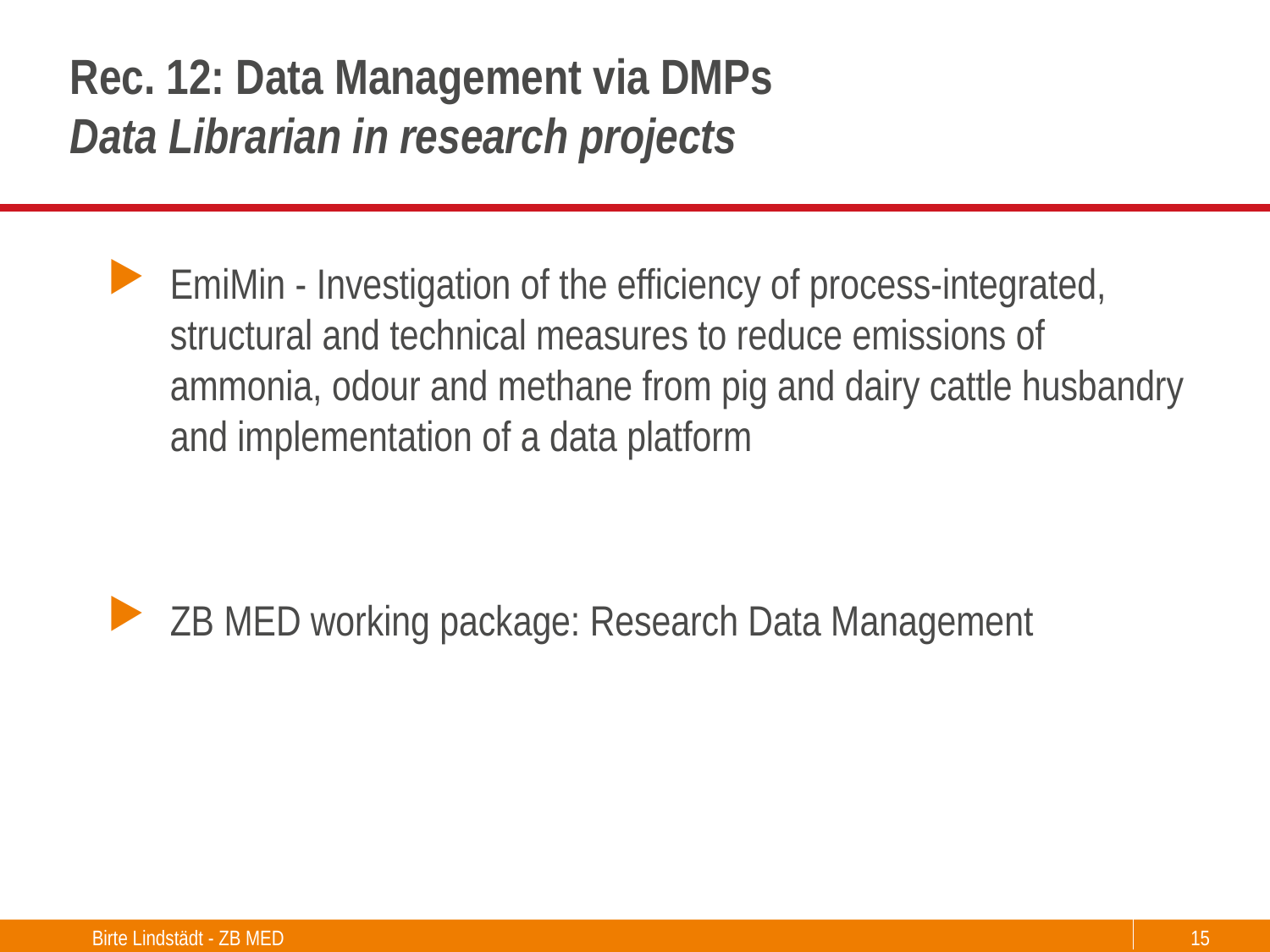

# Rec. 12: Data Management via DMPs Data Librarian in research projects

EmiMin - Investigation of the efficiency of process-integrated, structural and technical measures to reduce emissions of ammonia, odour and methane from pig and dairy cattle husbandry and implementation of a data platform

ZB MED working package: Research Data Management

Birte Lindstädt - ZB MED
15